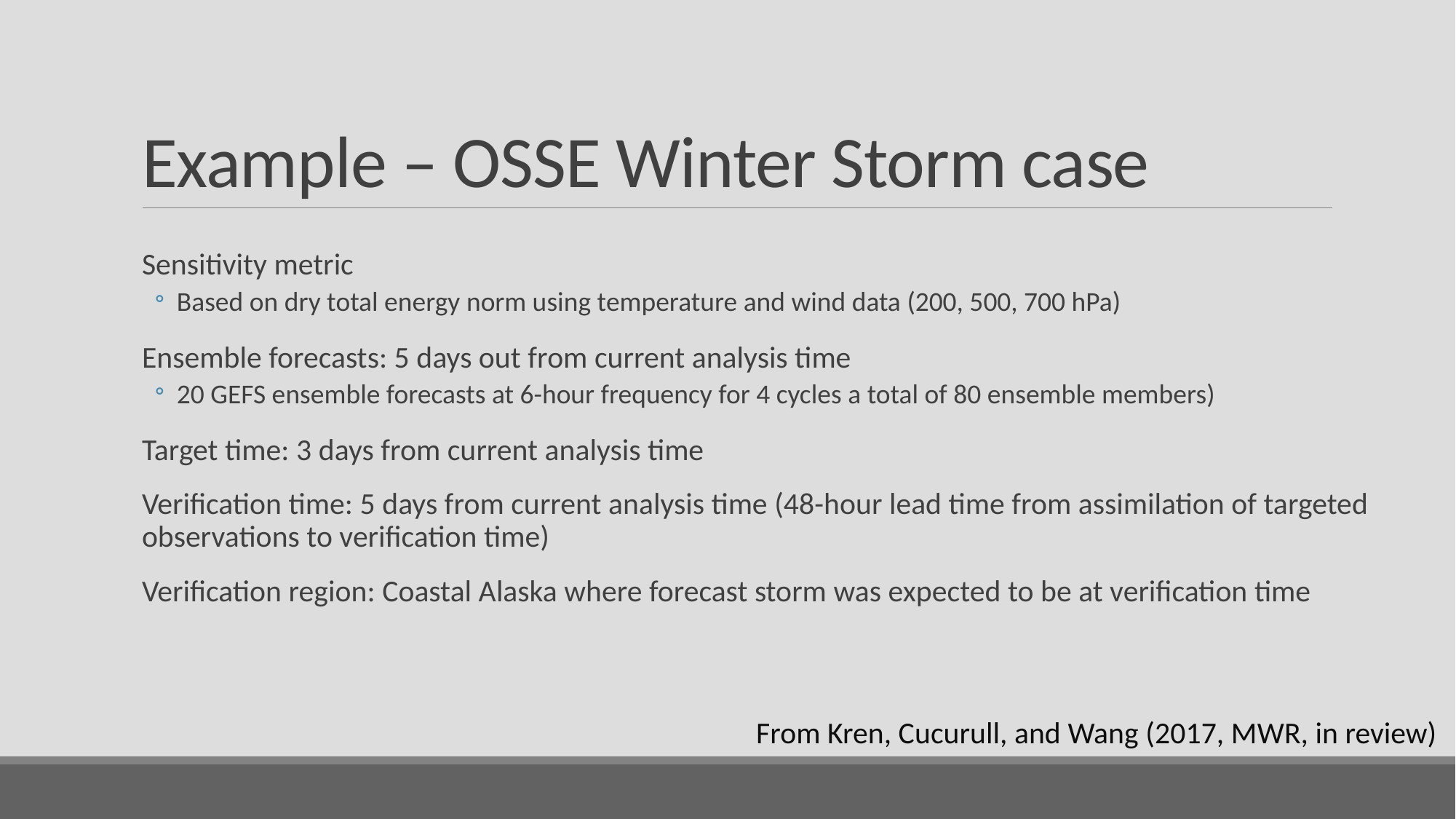

# Example – OSSE Winter Storm case
Sensitivity metric
Based on dry total energy norm using temperature and wind data (200, 500, 700 hPa)
Ensemble forecasts: 5 days out from current analysis time
20 GEFS ensemble forecasts at 6-hour frequency for 4 cycles a total of 80 ensemble members)
Target time: 3 days from current analysis time
Verification time: 5 days from current analysis time (48-hour lead time from assimilation of targeted observations to verification time)
Verification region: Coastal Alaska where forecast storm was expected to be at verification time
From Kren, Cucurull, and Wang (2017, MWR, in review)